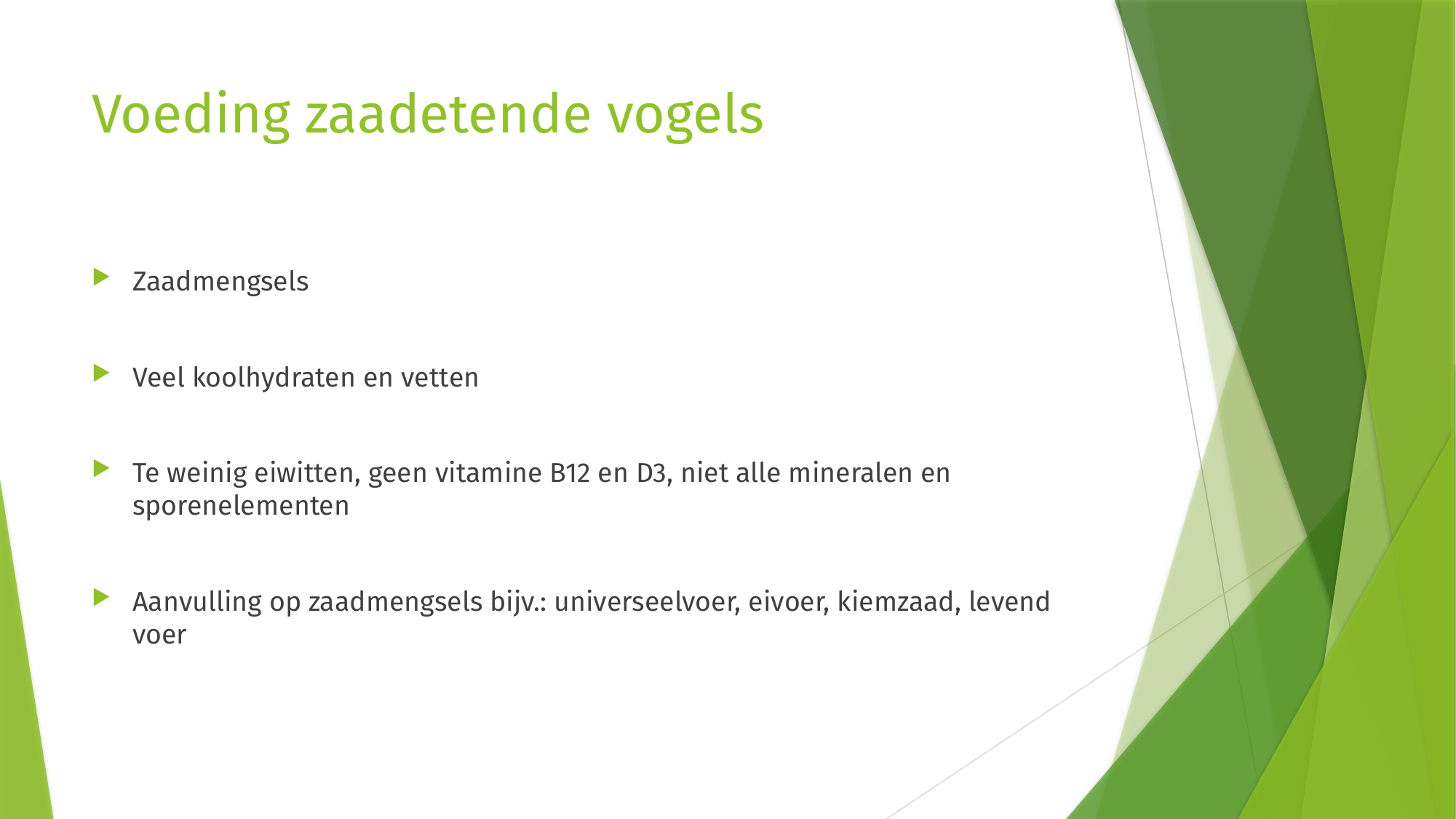

# Voeding zaadetende vogels
Zaadmengsels

Veel koolhydraten en vetten

Te weinig eiwitten, geen vitamine B12 en D3, niet alle mineralen en sporenelementen

Aanvulling op zaadmengsels bijv.: universeelvoer, eivoer, kiemzaad, levend voer